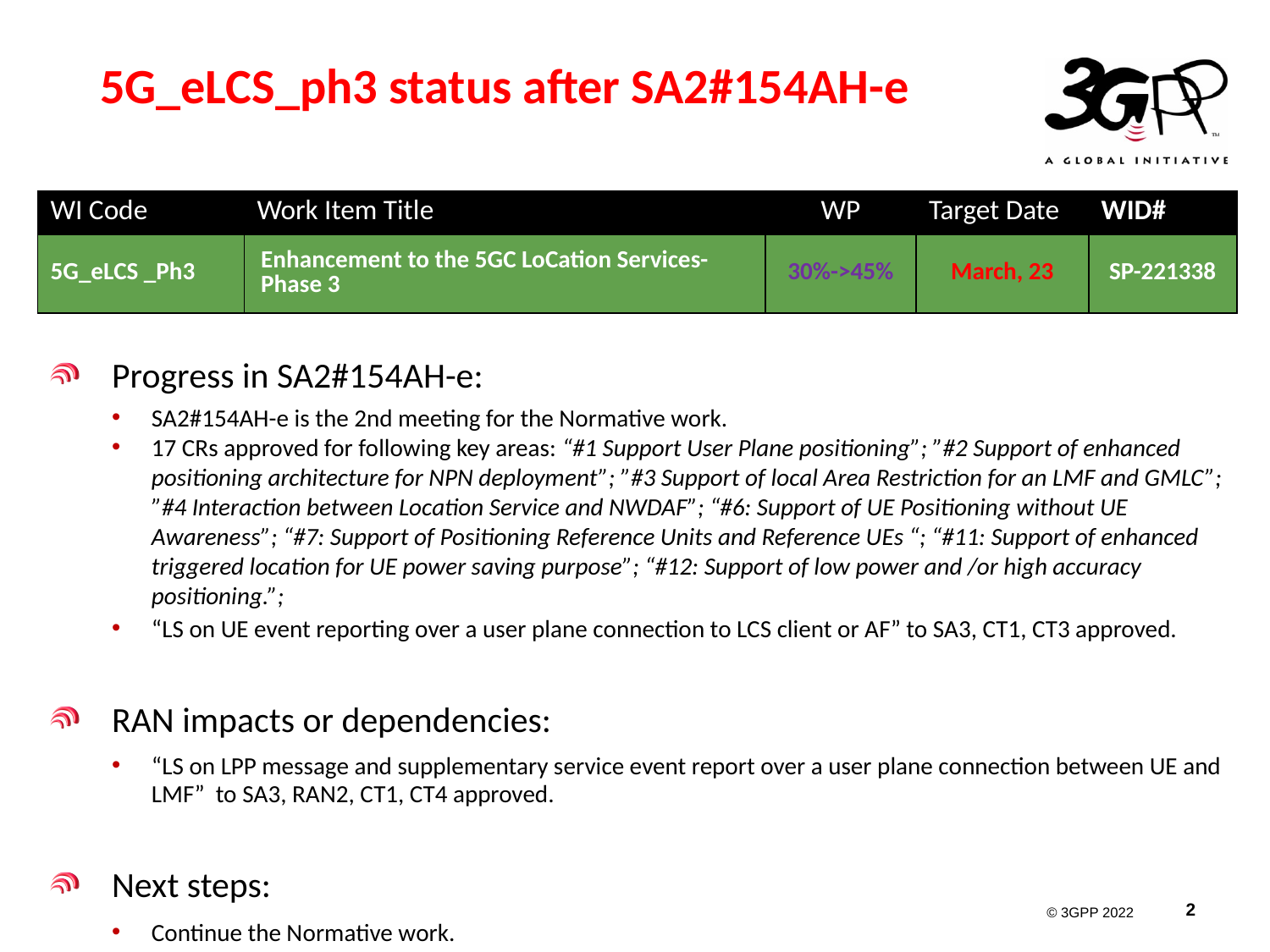

# 5G_eLCS_ph3 status after SA2#154AH-e
| WI Code | Work Item Title | WP | Target Date | WID# |
| --- | --- | --- | --- | --- |
| 5G\_eLCS \_Ph3 | Enhancement to the 5GC LoCation Services-Phase 3 | 30%->45% | March, 23 | SP-221338 |
Progress in SA2#154AH-e:
SA2#154AH-e is the 2nd meeting for the Normative work.
17 CRs approved for following key areas: “#1 Support User Plane positioning”; ”#2 Support of enhanced positioning architecture for NPN deployment”; ”#3 Support of local Area Restriction for an LMF and GMLC”; ”#4 Interaction between Location Service and NWDAF”; “#6: Support of UE Positioning without UE Awareness”; “#7: Support of Positioning Reference Units and Reference UEs “; “#11: Support of enhanced triggered location for UE power saving purpose”; “#12: Support of low power and /or high accuracy positioning.”;
“LS on UE event reporting over a user plane connection to LCS client or AF” to SA3, CT1, CT3 approved.

RAN impacts or dependencies:
“LS on LPP message and supplementary service event report over a user plane connection between UE and LMF”  to SA3, RAN2, CT1, CT4 approved.

Next steps:
Continue the Normative work.